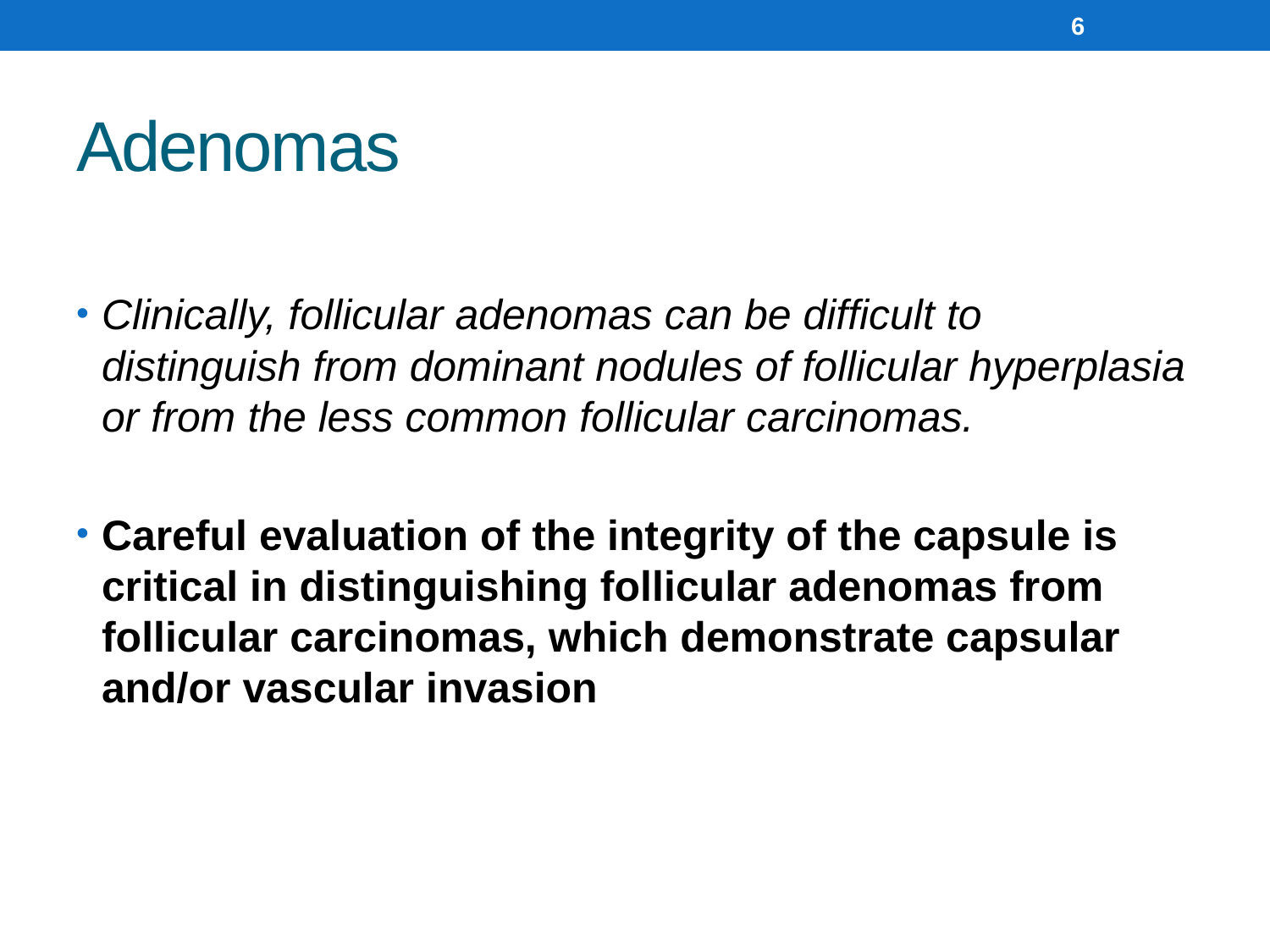

6
# Adenomas

Clinically, follicular adenomas can be difficult to distinguish from dominant nodules of follicular hyperplasia or from the less common follicular carcinomas.

Careful evaluation of the integrity of the capsule is critical in distinguishing follicular adenomas from follicular carcinomas, which demonstrate capsular and/or vascular invasion